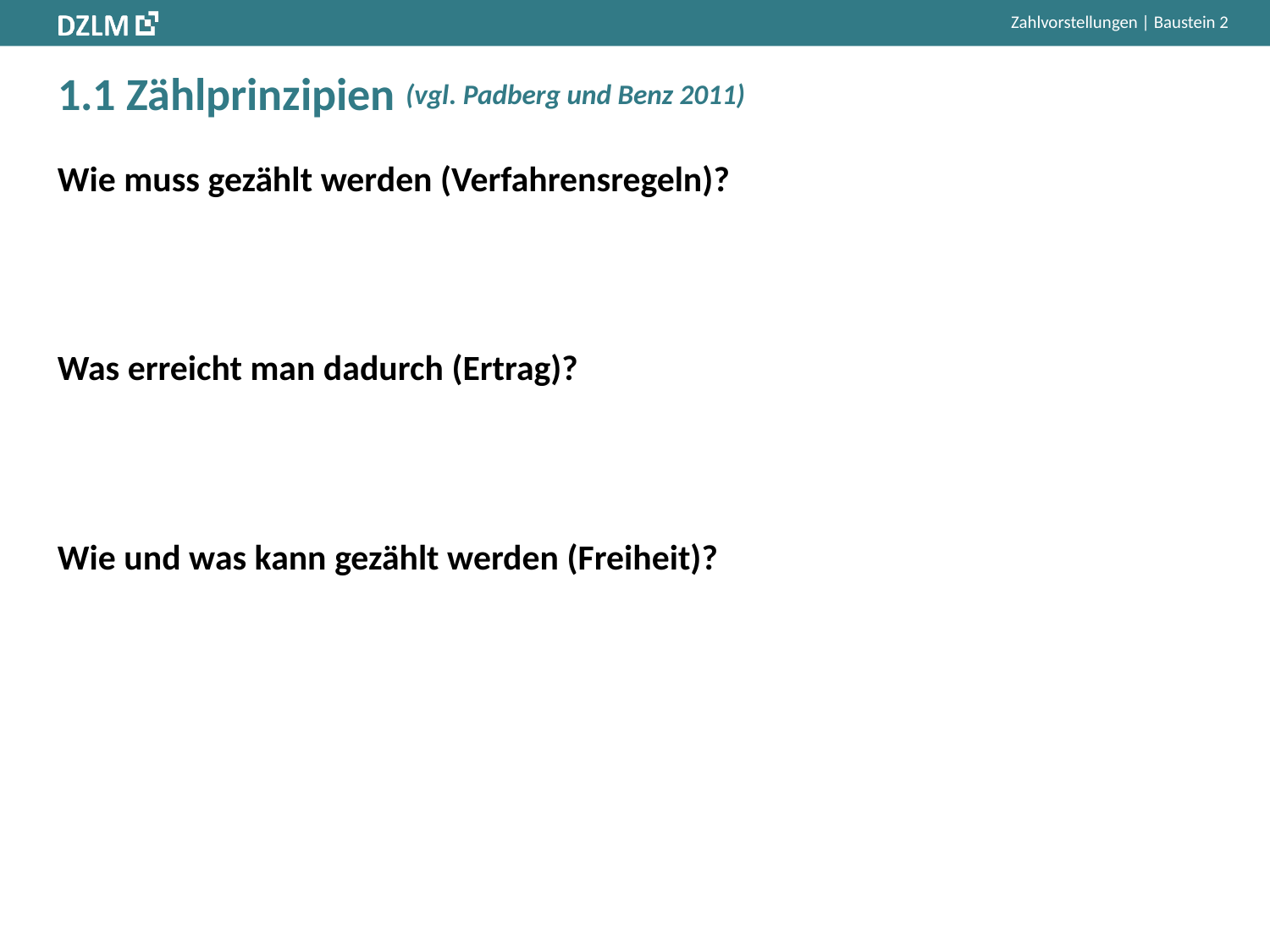

# 1.1 Zählprinzipien
(vgl. Padberg und Benz 2011)
Wie muss gezählt werden (Verfahrensregeln)?

Was erreicht man dadurch (Ertrag)?

Wie und was kann gezählt werden (Freiheit)?